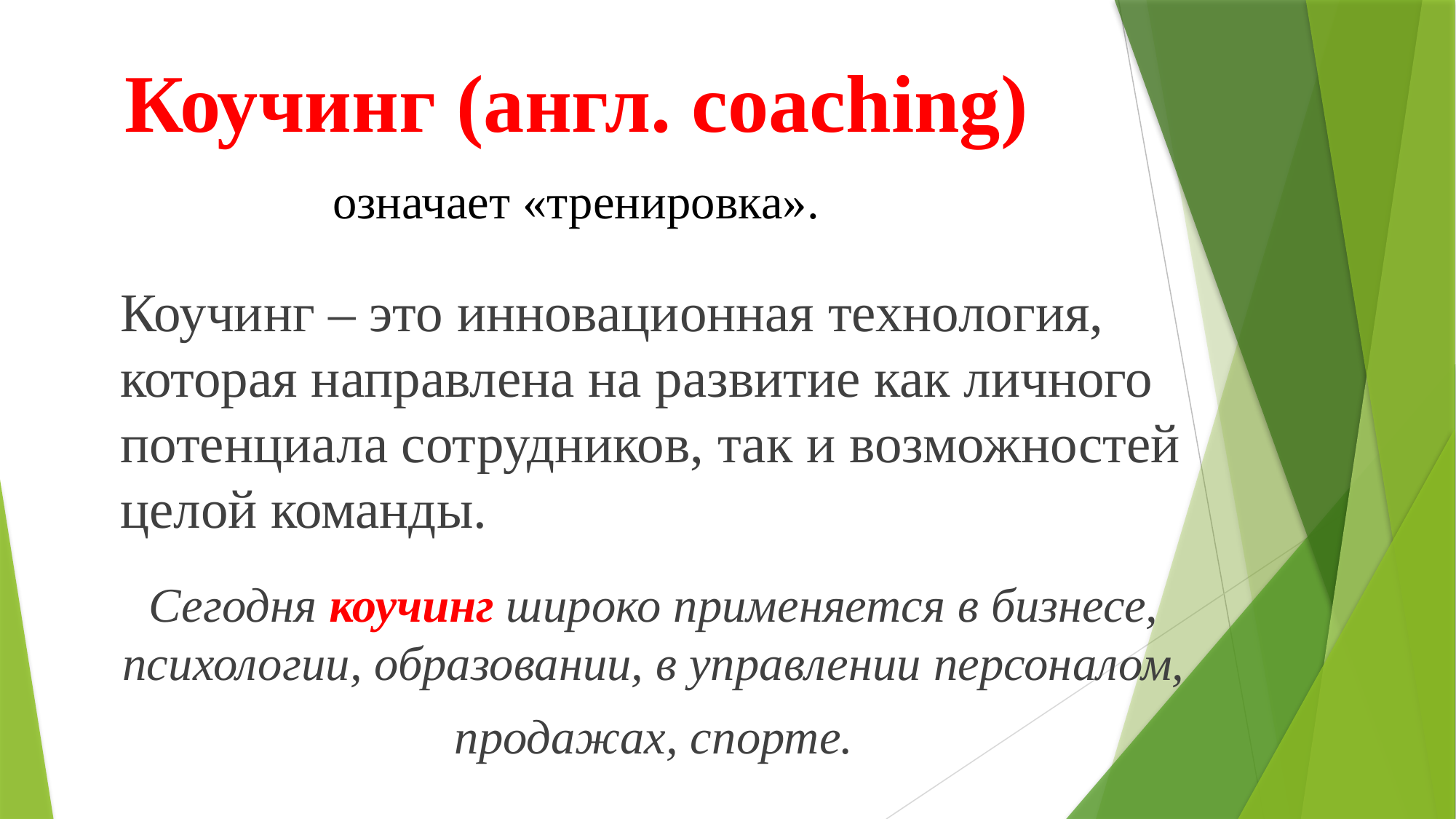

# Коучинг (англ. coaching)
означает «тренировка».
Коучинг – это инновационная технология, которая направлена на развитие как личного потенциала сотрудников, так и возможностей целой команды.

Сегодня коучинг широко применяется в бизнесе, психологии, образовании, в управлении персоналом,
продажах, спорте.